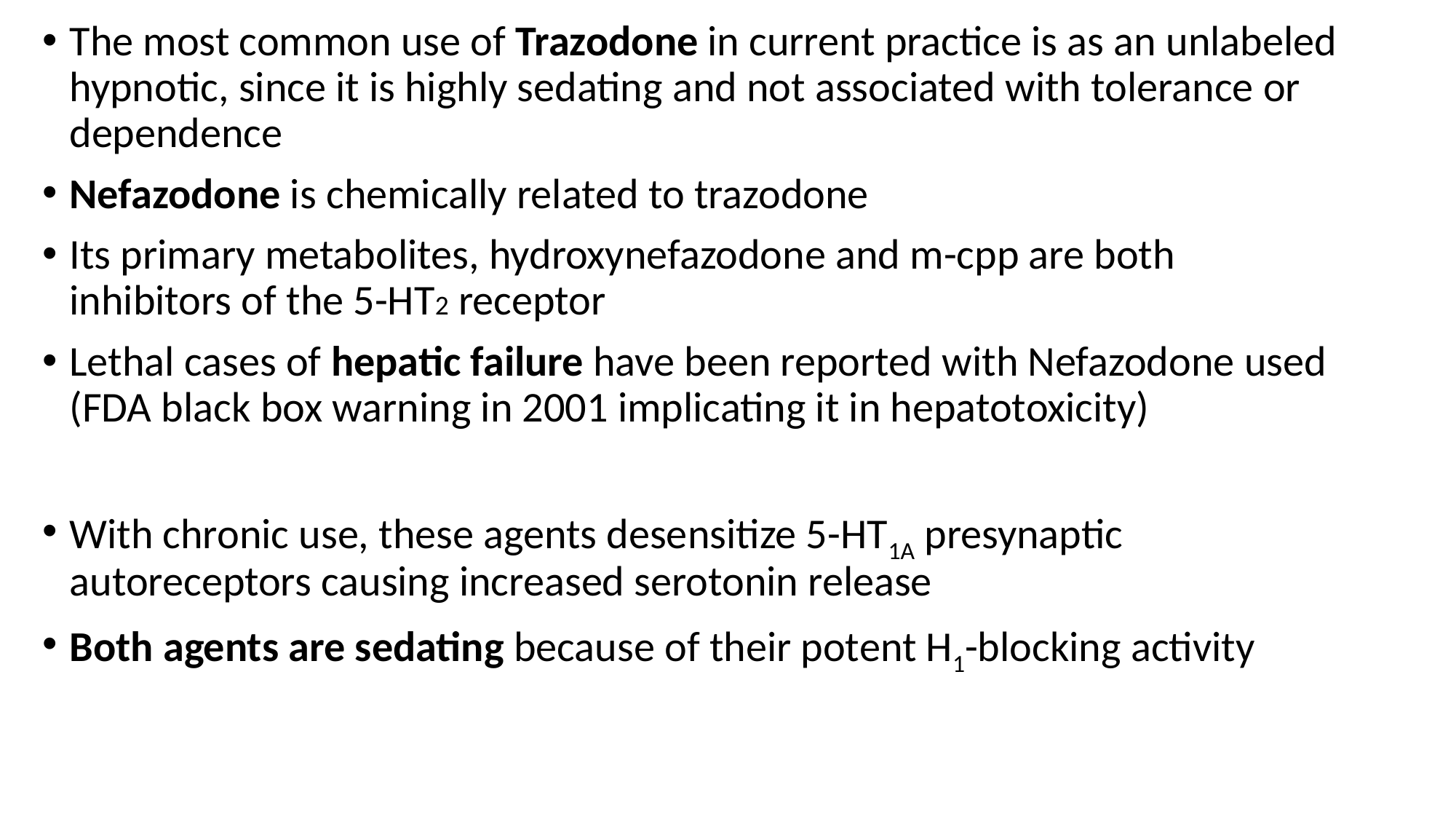

The most common use of Trazodone in current practice is as an unlabeled hypnotic, since it is highly sedating and not associated with tolerance or dependence
Nefazodone is chemically related to trazodone
Its primary metabolites, hydroxynefazodone and m-cpp are both inhibitors of the 5-HT2 receptor
Lethal cases of hepatic failure have been reported with Nefazodone used (FDA black box warning in 2001 implicating it in hepatotoxicity)

With chronic use, these agents desensitize 5-HT1A presynaptic autoreceptors causing increased serotonin release
Both agents are sedating because of their potent H1-blocking activity